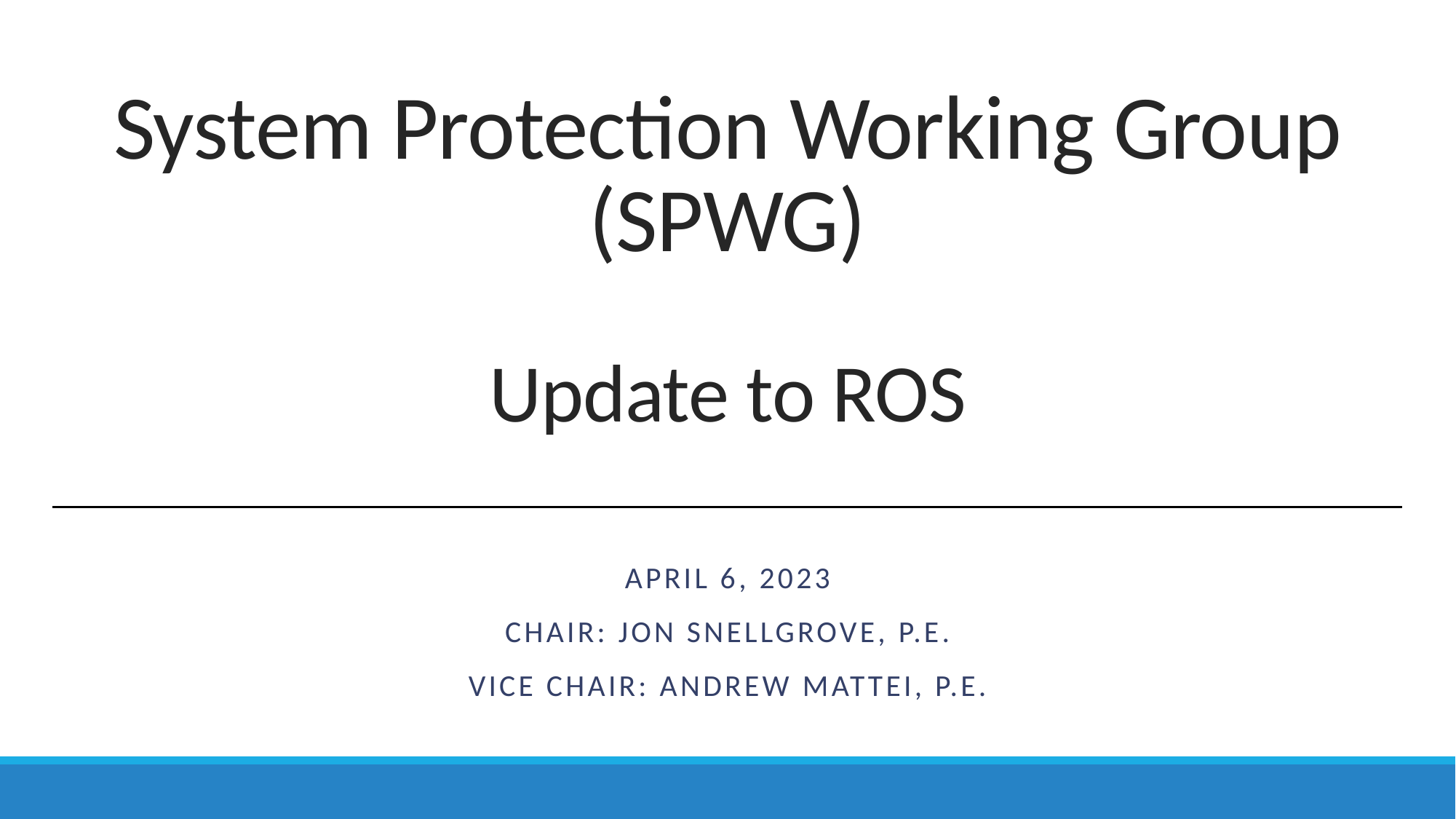

# System Protection Working Group (SPWG)
Update to ROS
April 6, 2023
Chair: jon snellgrove, P.E.
vice Chair: Andrew mattei, P.E.